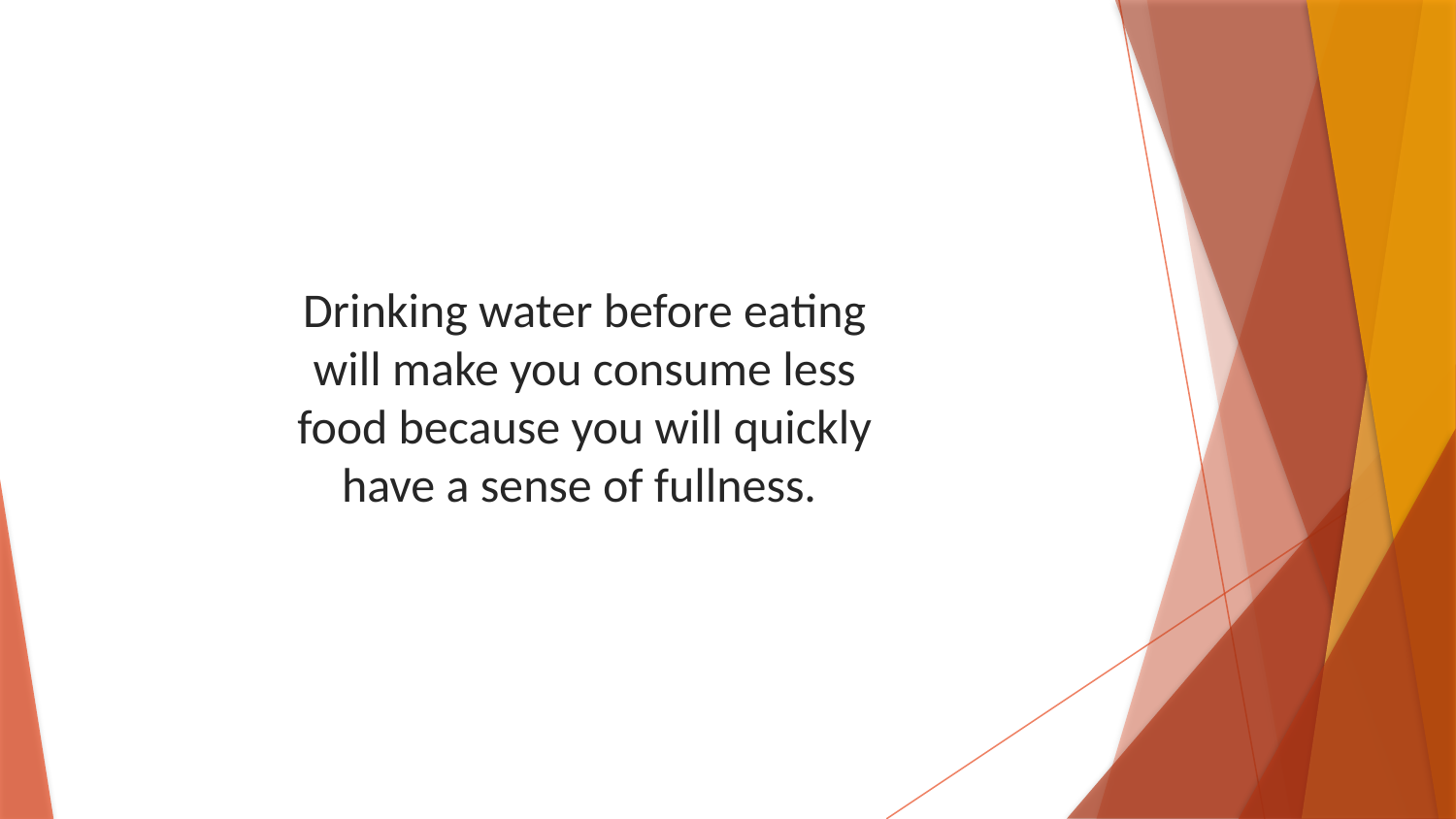

Drinking water before eating will make you consume less food because you will quickly have a sense of fullness.